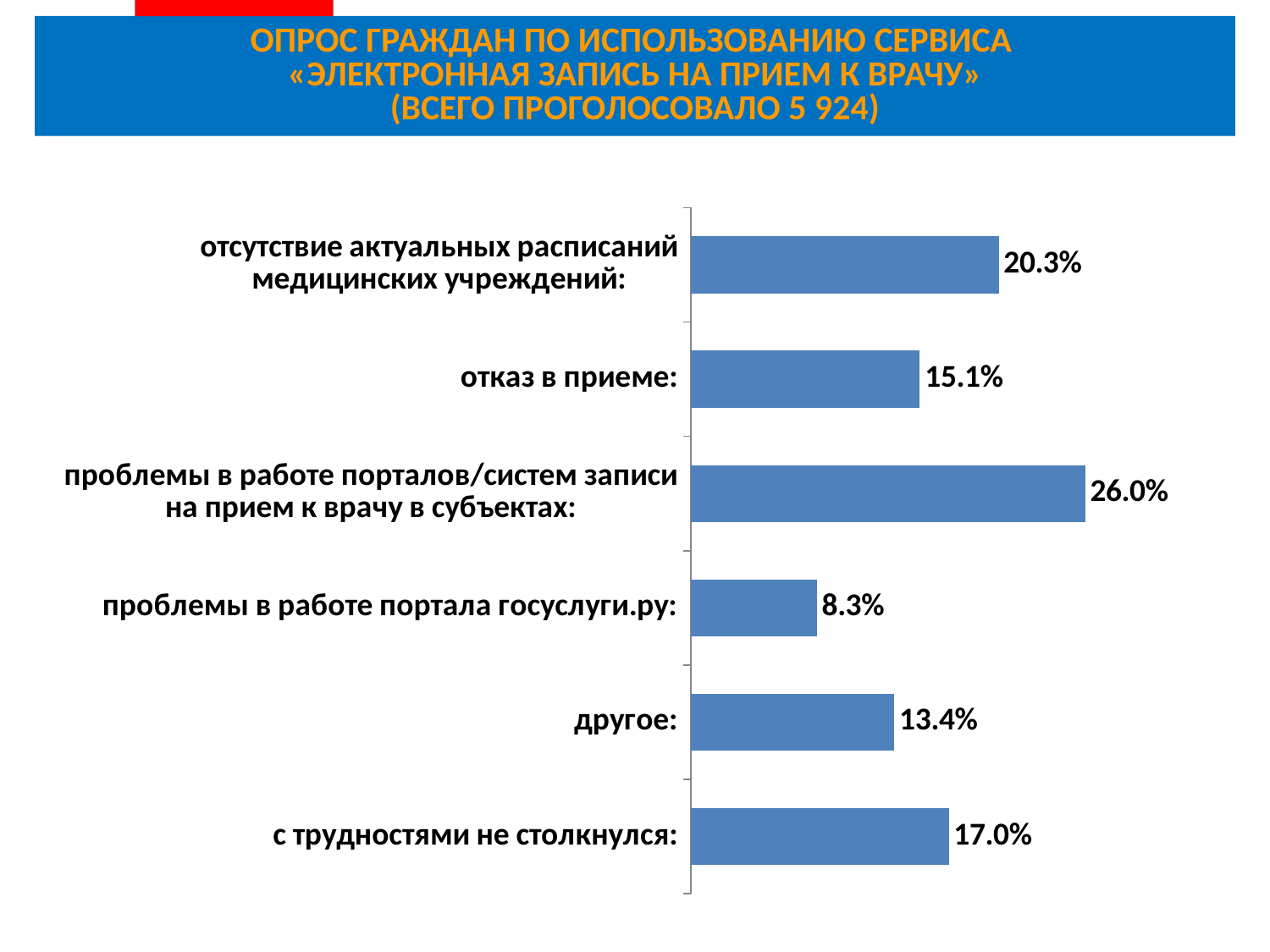

ОПРОС ГРАЖДАН ПО ИСПОЛЬЗОВАНИЮ СЕРВИСА
«ЭЛЕКТРОННАЯ ЗАПИСЬ НА ПРИЕМ К ВРАЧУ»
 (ВСЕГО ПРОГОЛОСОВАЛО 5 924)

### Chart

| Category |  |
|---|---|
| отсутствие актуальных расписаний медицинских учреждений: | 0.203 |
| отказ в приеме: | 0.15100000000000008 |
| проблемы в работе порталов/систем записи на прием к врачу в субъектах: | 0.26 |
| проблемы в работе портала госуслуги.ру: | 0.08300000000000005 |
| другое: | 0.134 |
| с трудностями не столкнулся: | 0.17 |